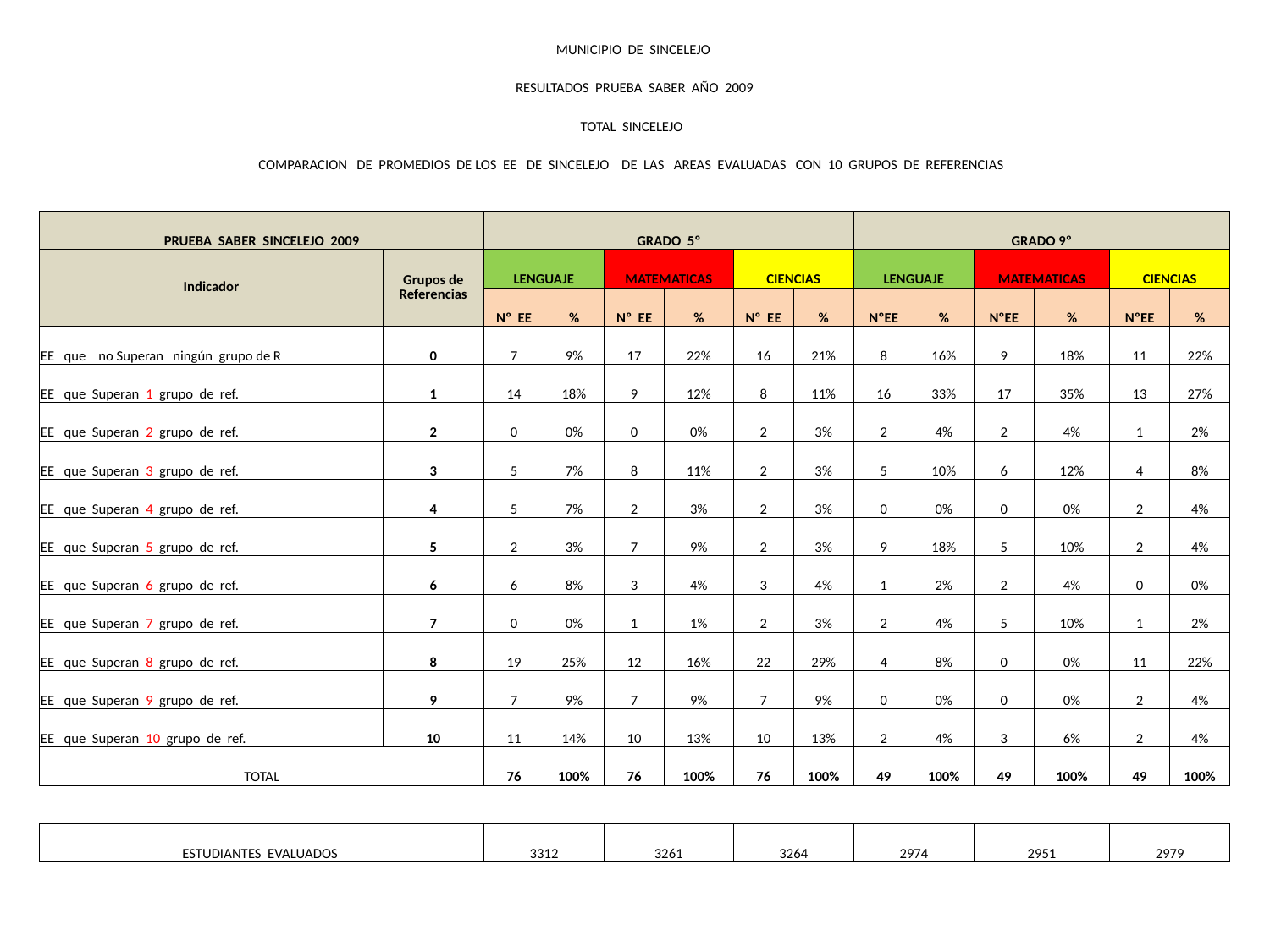

| MUNICIPIO DE SINCELEJO |  |  |  |  |  |  |  |  |  |  |  |  |  |
| --- | --- | --- | --- | --- | --- | --- | --- | --- | --- | --- | --- | --- | --- |
| RESULTADOS PRUEBA SABER AÑO 2009 |  |  |  |  |  |  |  |  |  |  |  |  |  |
| TOTAL SINCELEJO |  |  |  |  |  |  |  |  |  |  |  |  |  |
| COMPARACION DE PROMEDIOS DE LOS EE DE SINCELEJO DE LAS AREAS EVALUADAS CON 10 GRUPOS DE REFERENCIAS |  |  |  |  |  |  |  |  |  |  |  |  |  |
|  |  |  |  |  |  |  |  |  |  |  |  |  |  |
| PRUEBA SABER SINCELEJO 2009 |  | GRADO 5º |  |  |  |  |  | GRADO 9º |  |  |  |  |  |
| Indicador | Grupos de Referencias | LENGUAJE |  | MATEMATICAS |  | CIENCIAS |  | LENGUAJE |  | MATEMATICAS |  | CIENCIAS |  |
|  |  | Nº EE | % | Nº EE | % | Nº EE | % | NºEE | % | NºEE | % | NºEE | % |
| EE que no Superan ningún grupo de R | 0 | 7 | 9% | 17 | 22% | 16 | 21% | 8 | 16% | 9 | 18% | 11 | 22% |
| EE que Superan 1 grupo de ref. | 1 | 14 | 18% | 9 | 12% | 8 | 11% | 16 | 33% | 17 | 35% | 13 | 27% |
| EE que Superan 2 grupo de ref. | 2 | 0 | 0% | 0 | 0% | 2 | 3% | 2 | 4% | 2 | 4% | 1 | 2% |
| EE que Superan 3 grupo de ref. | 3 | 5 | 7% | 8 | 11% | 2 | 3% | 5 | 10% | 6 | 12% | 4 | 8% |
| EE que Superan 4 grupo de ref. | 4 | 5 | 7% | 2 | 3% | 2 | 3% | 0 | 0% | 0 | 0% | 2 | 4% |
| EE que Superan 5 grupo de ref. | 5 | 2 | 3% | 7 | 9% | 2 | 3% | 9 | 18% | 5 | 10% | 2 | 4% |
| EE que Superan 6 grupo de ref. | 6 | 6 | 8% | 3 | 4% | 3 | 4% | 1 | 2% | 2 | 4% | 0 | 0% |
| EE que Superan 7 grupo de ref. | 7 | 0 | 0% | 1 | 1% | 2 | 3% | 2 | 4% | 5 | 10% | 1 | 2% |
| EE que Superan 8 grupo de ref. | 8 | 19 | 25% | 12 | 16% | 22 | 29% | 4 | 8% | 0 | 0% | 11 | 22% |
| EE que Superan 9 grupo de ref. | 9 | 7 | 9% | 7 | 9% | 7 | 9% | 0 | 0% | 0 | 0% | 2 | 4% |
| EE que Superan 10 grupo de ref. | 10 | 11 | 14% | 10 | 13% | 10 | 13% | 2 | 4% | 3 | 6% | 2 | 4% |
| TOTAL |  | 76 | 100% | 76 | 100% | 76 | 100% | 49 | 100% | 49 | 100% | 49 | 100% |
|  |  |  |  |  |  |  |  |  |  |  |  |  |  |
| ESTUDIANTES EVALUADOS |  | 3312 |  | 3261 |  | 3264 |  | 2974 |  | 2951 |  | 2979 |  |